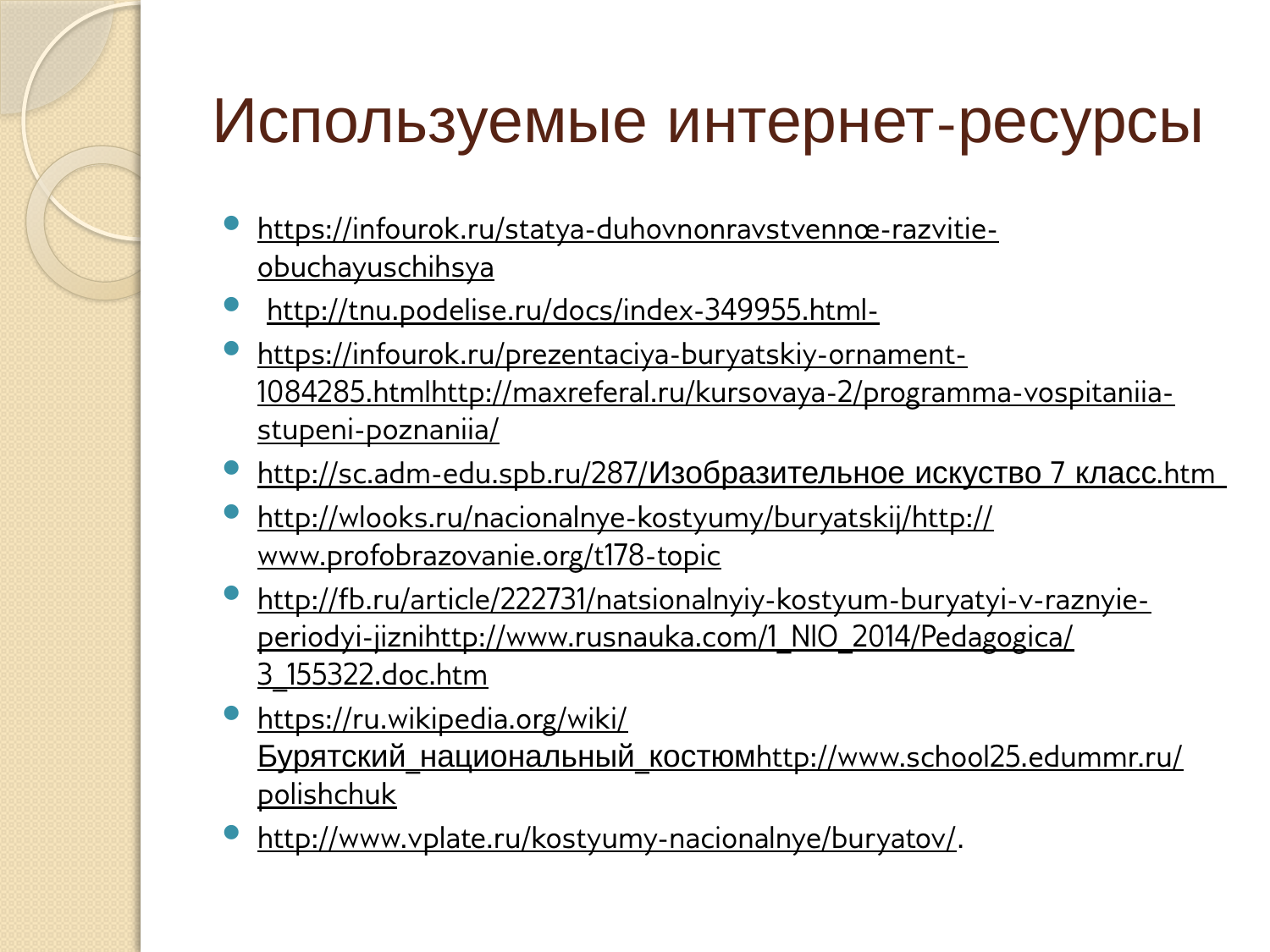

# Используемые интернет-ресурсы
https://infourok.ru/statya-duhovnonravstvennoe-razvitie-obuchayuschihsya
 http://tnu.podelise.ru/docs/index-349955.html-
https://infourok.ru/prezentaciya-buryatskiy-ornament-1084285.htmlhttp://maxreferal.ru/kursovaya-2/programma-vospitaniia-stupeni-poznaniia/
http://sc.adm-edu.spb.ru/287/Изобразительное искуство 7 класс.htm
http://wlooks.ru/nacionalnye-kostyumy/buryatskij/http://www.profobrazovanie.org/t178-topic
http://fb.ru/article/222731/natsionalnyiy-kostyum-buryatyi-v-raznyie-periodyi-jiznihttp://www.rusnauka.com/1_NIO_2014/Pedagogica/3_155322.doc.htm
https://ru.wikipedia.org/wiki/Бурятский_национальный_костюмhttp://www.school25.edummr.ru/polishchuk
http://www.vplate.ru/kostyumy-nacionalnye/buryatov/.